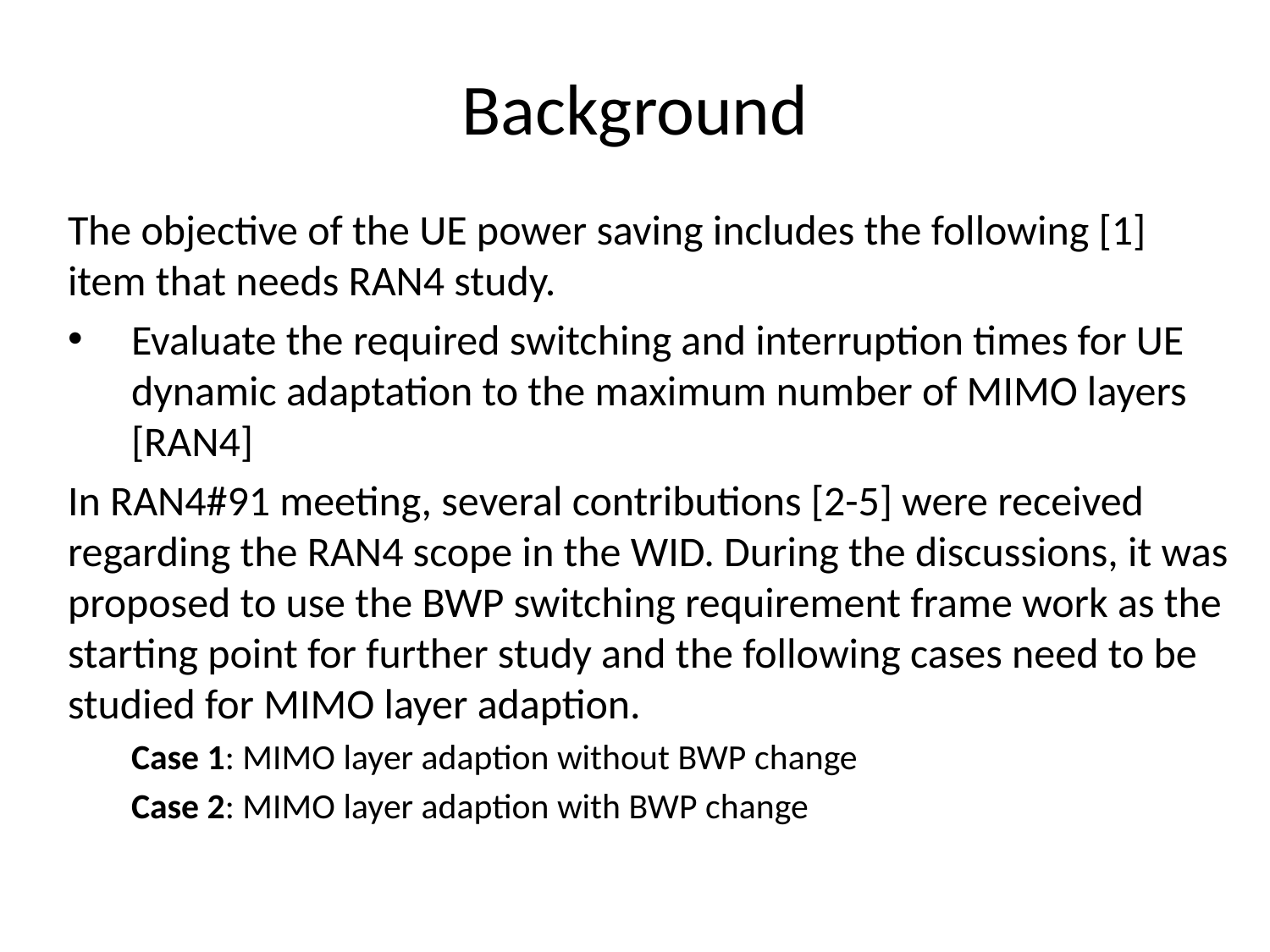

# Background
The objective of the UE power saving includes the following [1] item that needs RAN4 study.
Evaluate the required switching and interruption times for UE dynamic adaptation to the maximum number of MIMO layers [RAN4]
In RAN4#91 meeting, several contributions [2-5] were received regarding the RAN4 scope in the WID. During the discussions, it was proposed to use the BWP switching requirement frame work as the starting point for further study and the following cases need to be studied for MIMO layer adaption.
Case 1: MIMO layer adaption without BWP change
Case 2: MIMO layer adaption with BWP change